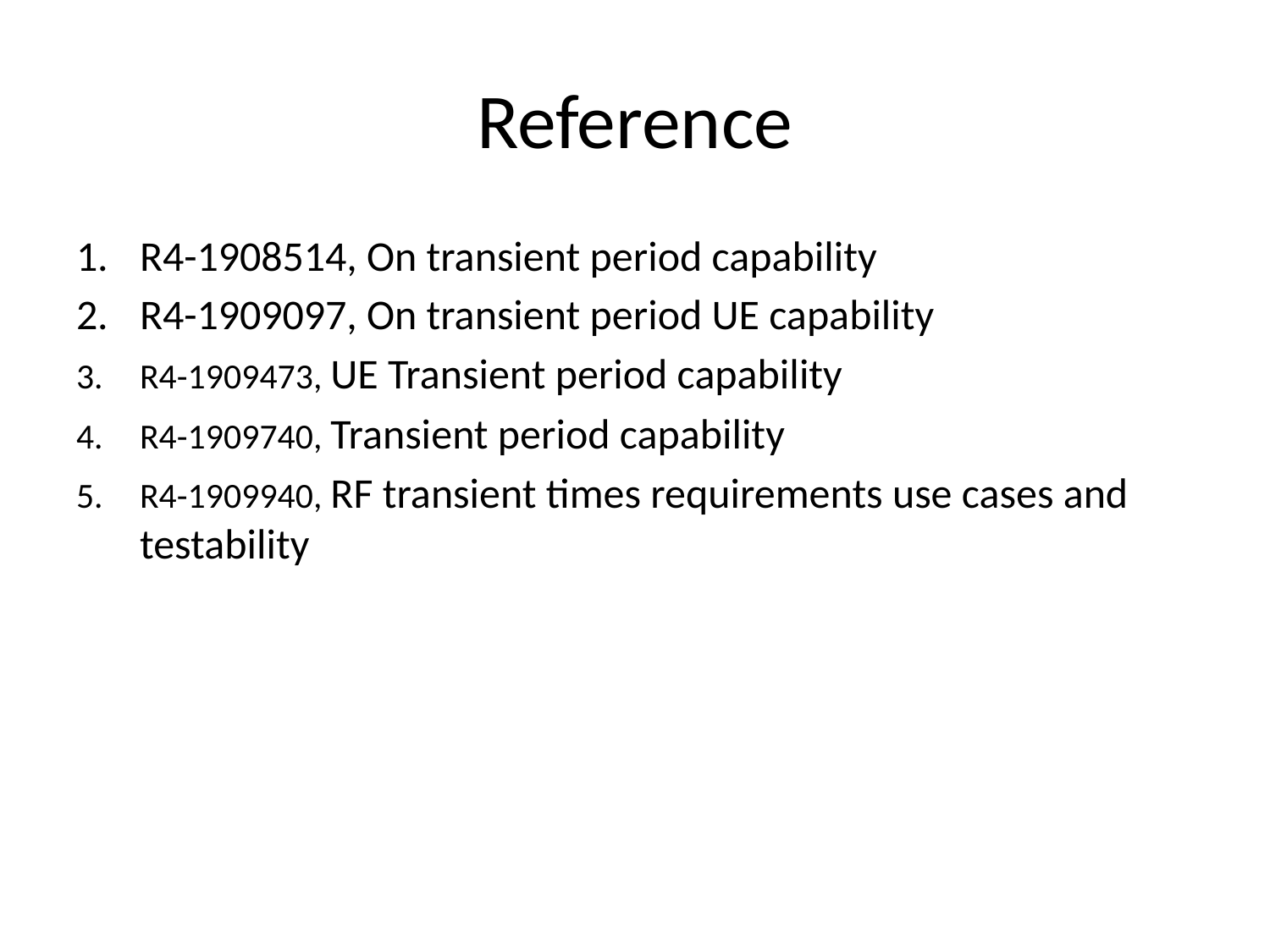

# Reference
R4-1908514, On transient period capability
R4-1909097, On transient period UE capability
R4-1909473, UE Transient period capability
R4-1909740, Transient period capability
R4-1909940, RF transient times requirements use cases and testability